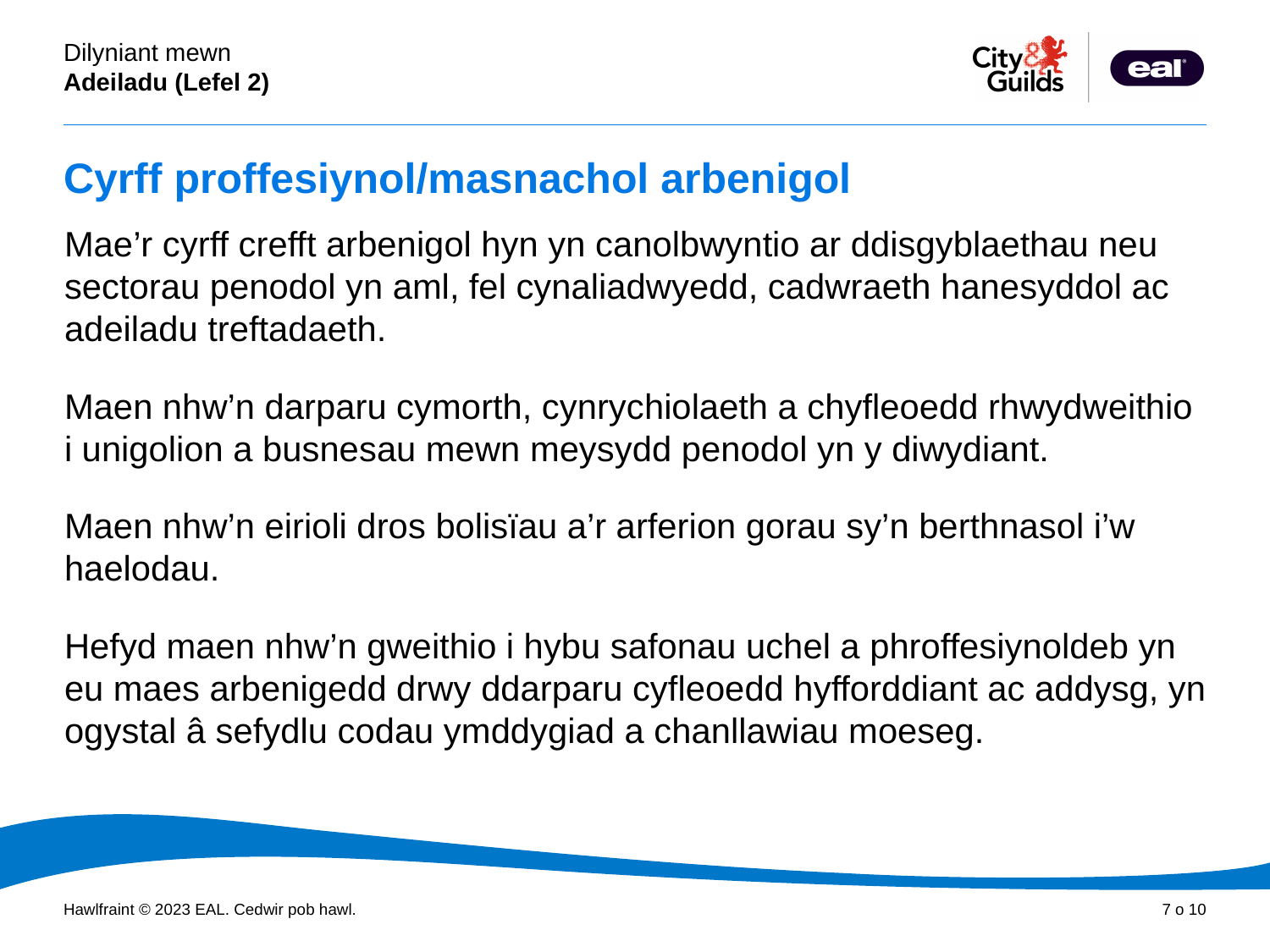

# Cyrff proffesiynol/masnachol arbenigol
Mae’r cyrff crefft arbenigol hyn yn canolbwyntio ar ddisgyblaethau neu sectorau penodol yn aml, fel cynaliadwyedd, cadwraeth hanesyddol ac adeiladu treftadaeth.
Maen nhw’n darparu cymorth, cynrychiolaeth a chyfleoedd rhwydweithio i unigolion a busnesau mewn meysydd penodol yn y diwydiant.
Maen nhw’n eirioli dros bolisïau a’r arferion gorau sy’n berthnasol i’w haelodau.
Hefyd maen nhw’n gweithio i hybu safonau uchel a phroffesiynoldeb yn eu maes arbenigedd drwy ddarparu cyfleoedd hyfforddiant ac addysg, yn ogystal â sefydlu codau ymddygiad a chanllawiau moeseg.